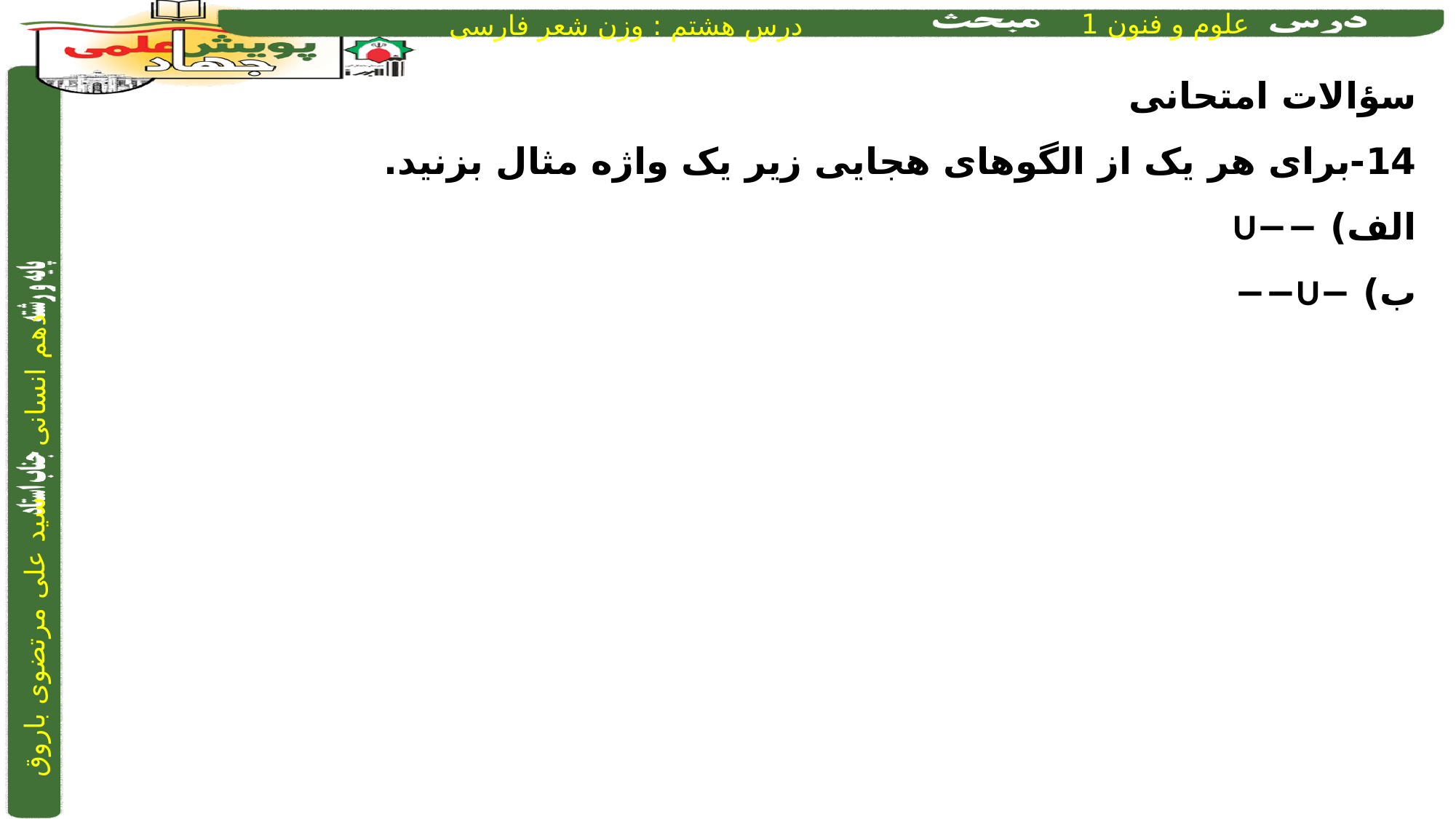

سؤالات امتحانی
14-برای هر یک از الگوهای هجایی زیر یک واژه مثال بزنید.
الف) −−U
ب) −U−−